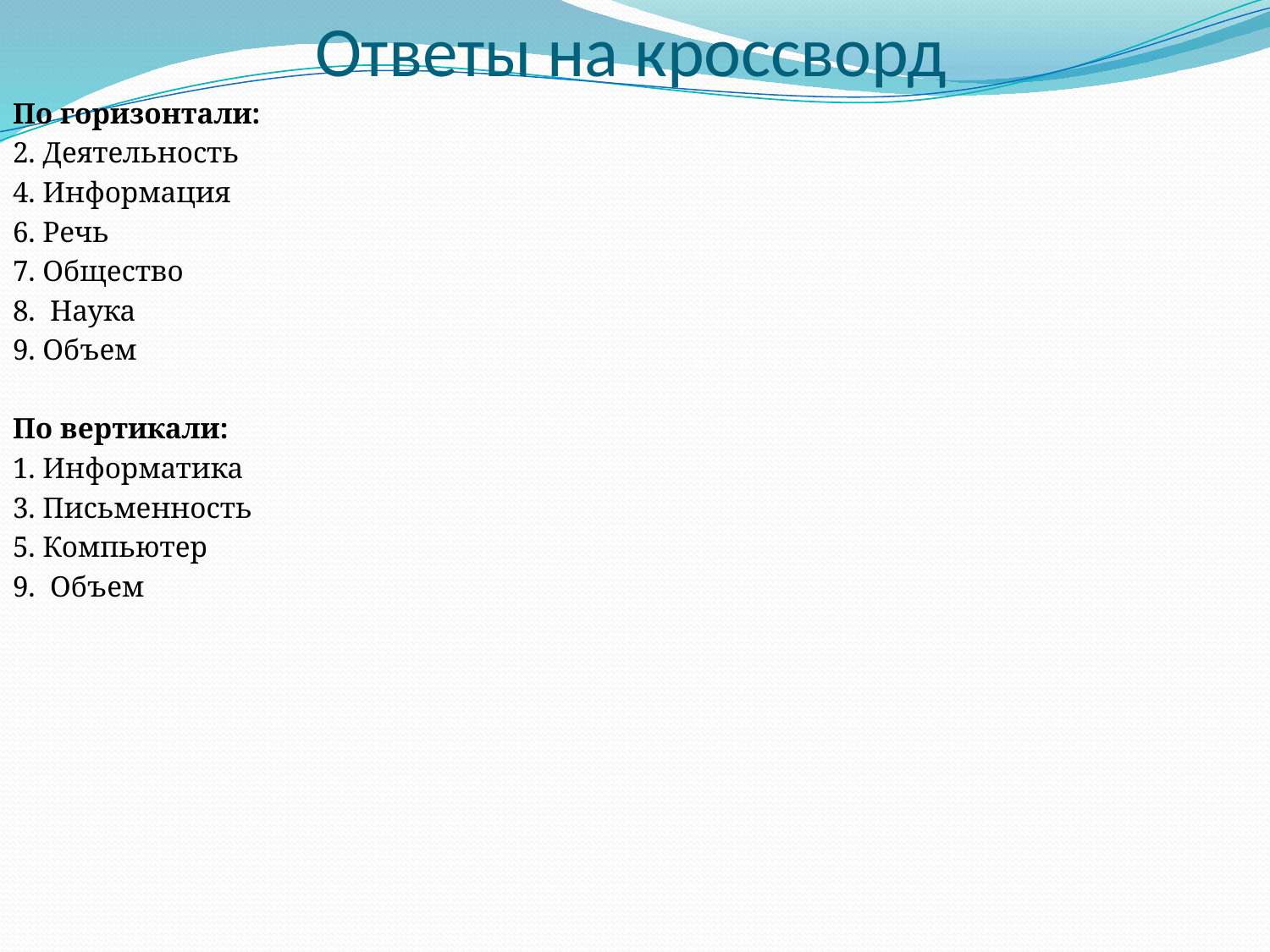

# Ответы на кроссворд
По горизонтали:
2. Деятельность
4. Информация
6. Речь
7. Общество
8.  Наука
9. Объем

По вертикали:
1. Информатика
3. Письменность
5. Компьютер
9.  Объем